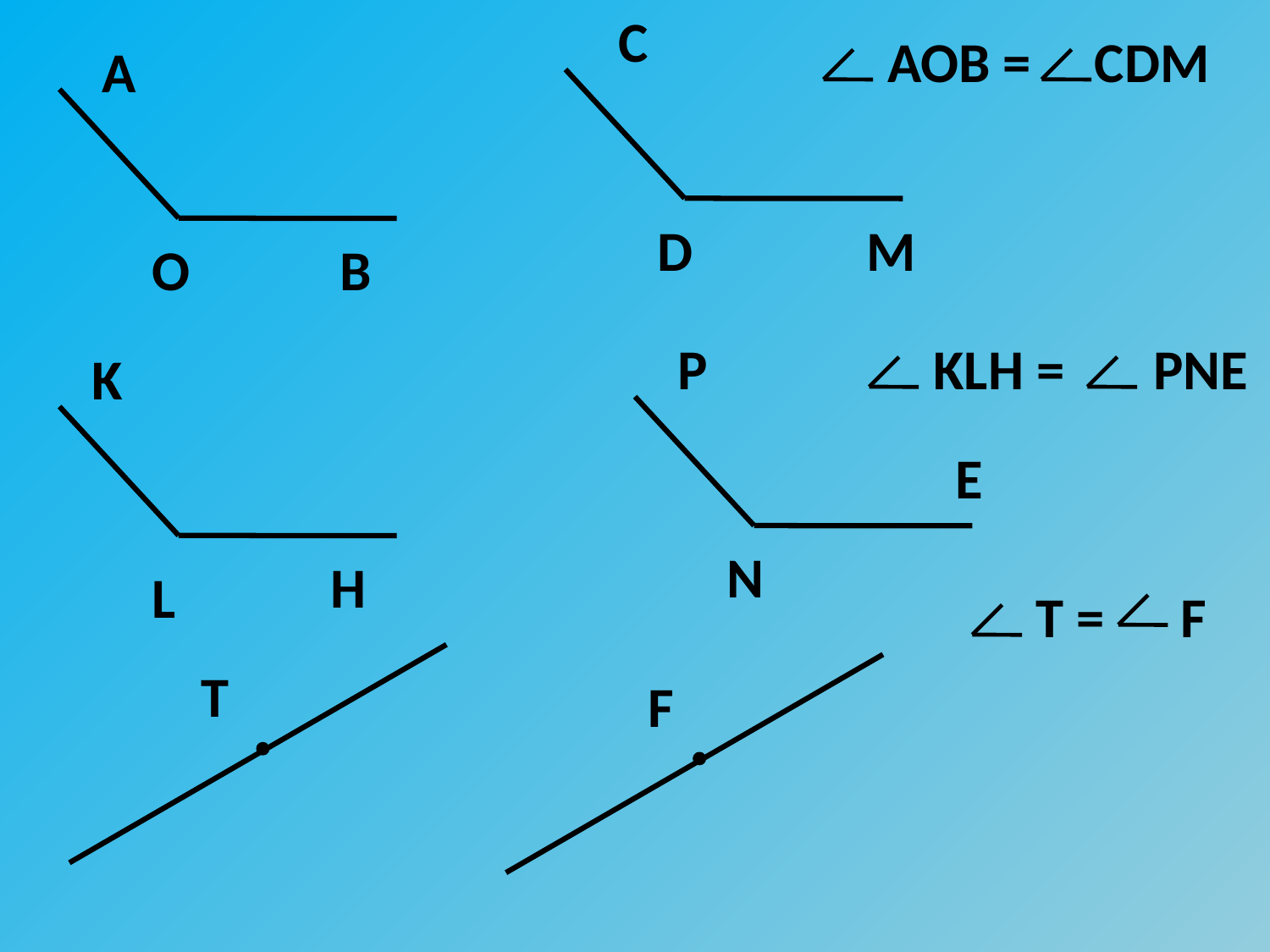

C
АОВ =     СDM
A
D
M
O
B
P
KLH =       PNE
K
E
N
H
L
T =      F

T

F